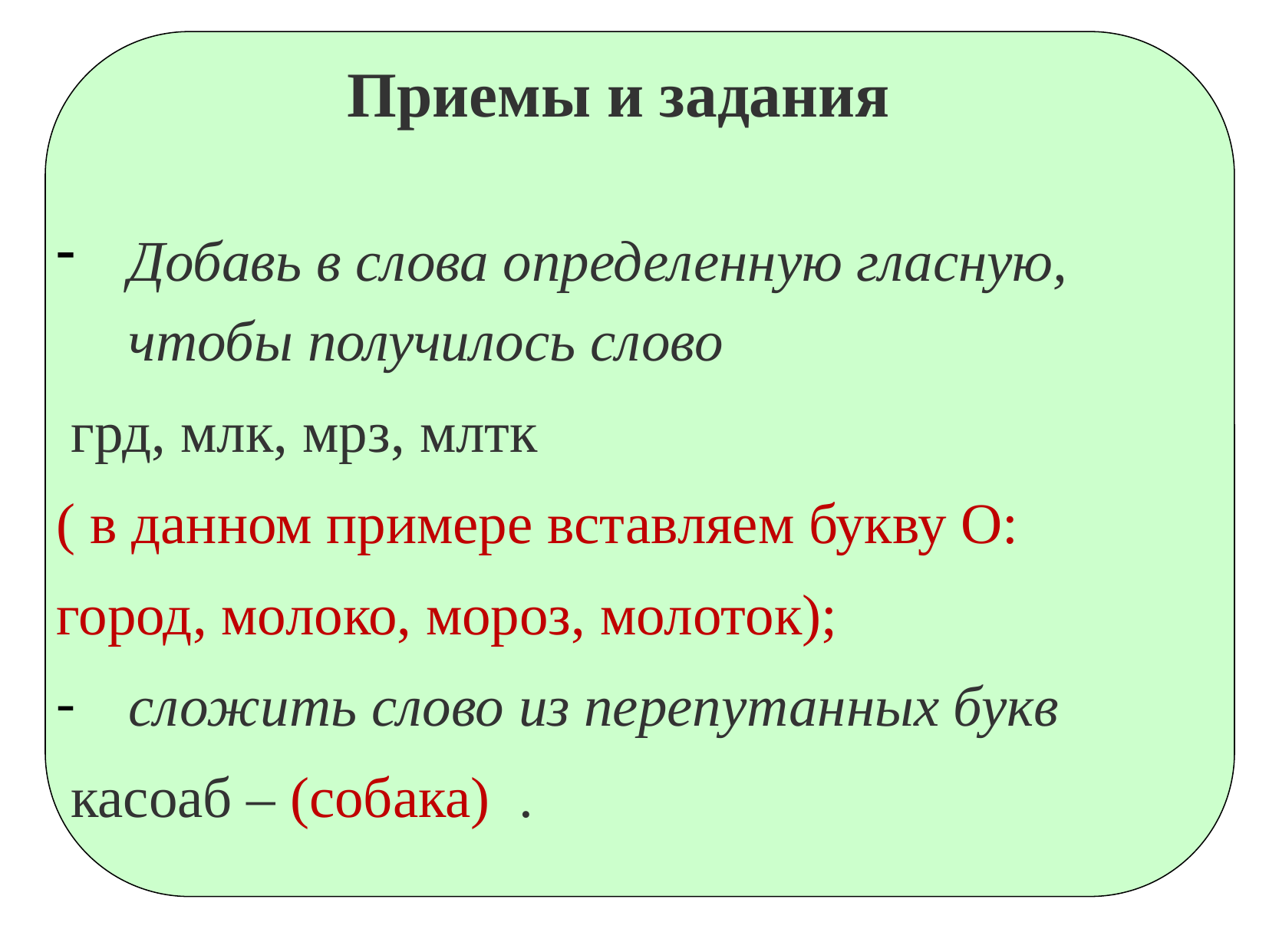

Приемы и задания

Добавь в слова определенную гласную, чтобы получилось слово
 грд, млк, мрз, млтк
( в данном примере вставляем букву О:
город, молоко, мороз, молоток);
сложить слово из перепутанных букв
 касоаб – (собака)  .